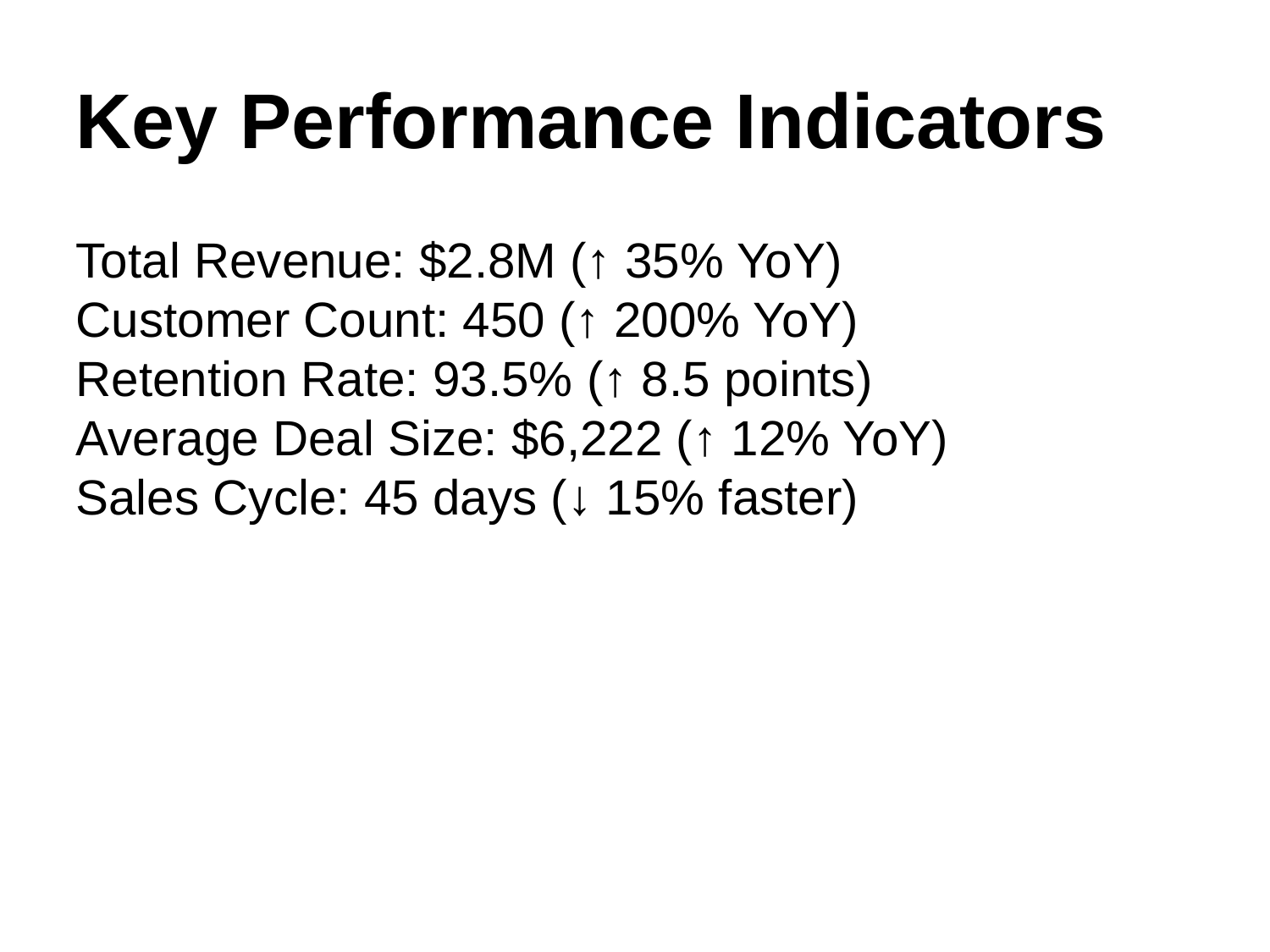

Key Performance Indicators
Total Revenue: $2.8M (↑ 35% YoY)
Customer Count: 450 (↑ 200% YoY)
Retention Rate: 93.5% (↑ 8.5 points)
Average Deal Size: $6,222 (↑ 12% YoY)
Sales Cycle: 45 days (↓ 15% faster)